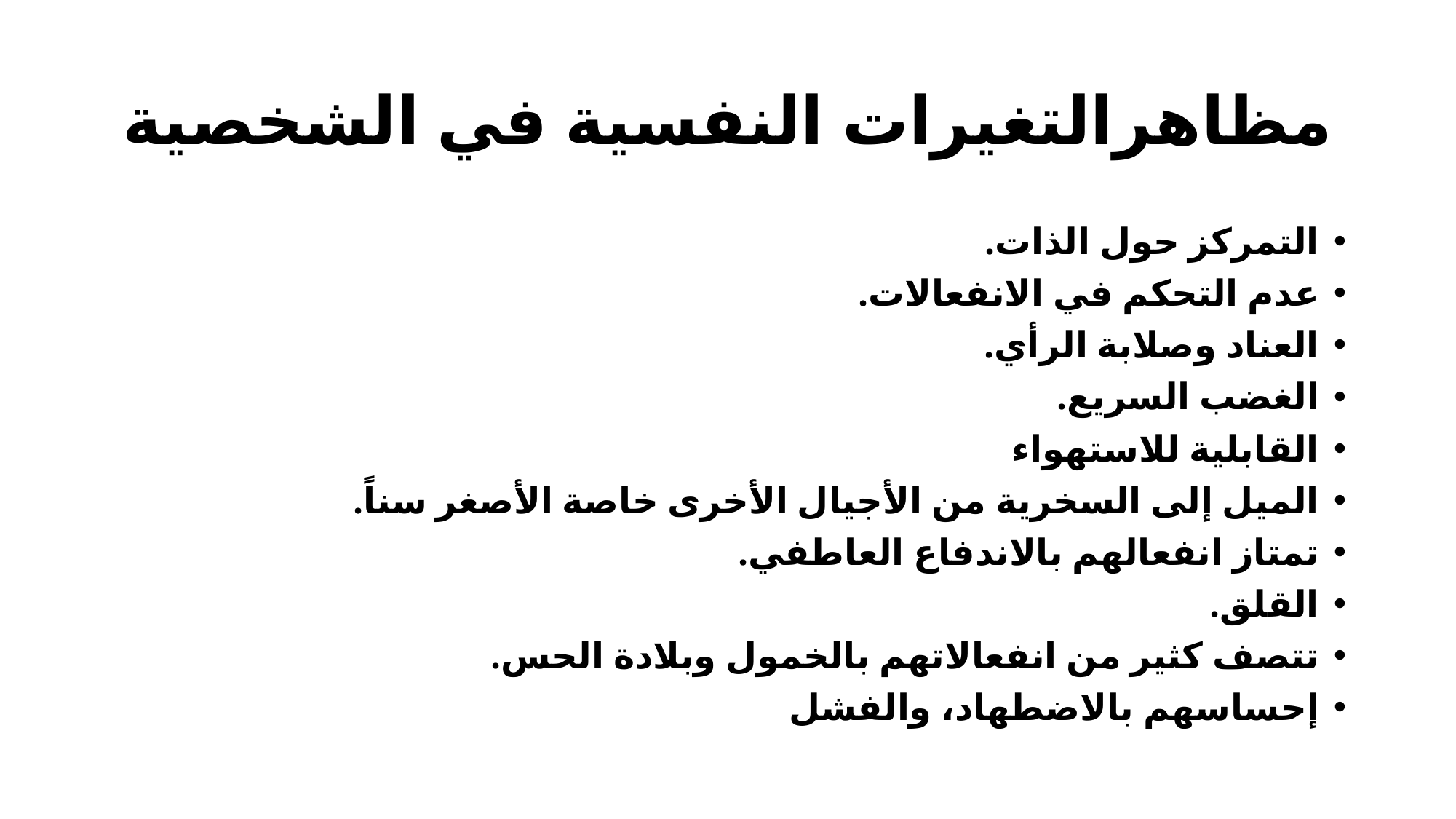

# مظاهرالتغيرات النفسية في الشخصية
التمركز حول الذات.
عدم التحكم في الانفعالات.
العناد وصلابة الرأي.
الغضب السريع.
القابلية للاستهواء
الميل إلى السخرية من الأجيال الأخرى خاصة الأصغر سناً.
تمتاز انفعالهم بالاندفاع العاطفي.
القلق.
تتصف كثير من انفعالاتهم بالخمول وبلادة الحس.
إحساسهم بالاضطهاد، والفشل